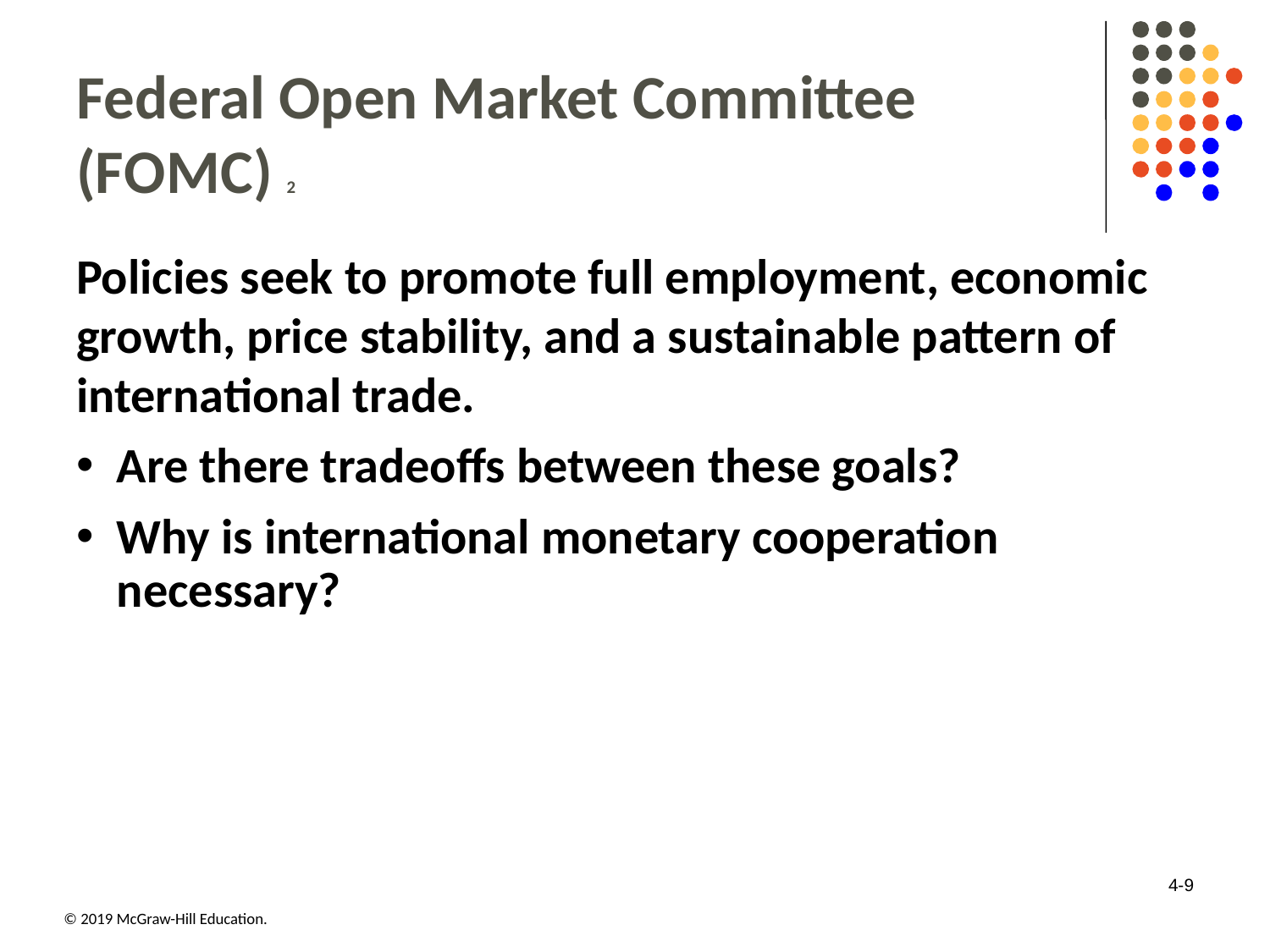

# Federal Open Market Committee (F O M C) 2
Policies seek to promote full employment, economic growth, price stability, and a sustainable pattern of international trade.
Are there tradeoffs between these goals?
Why is international monetary cooperation necessary?
4-9